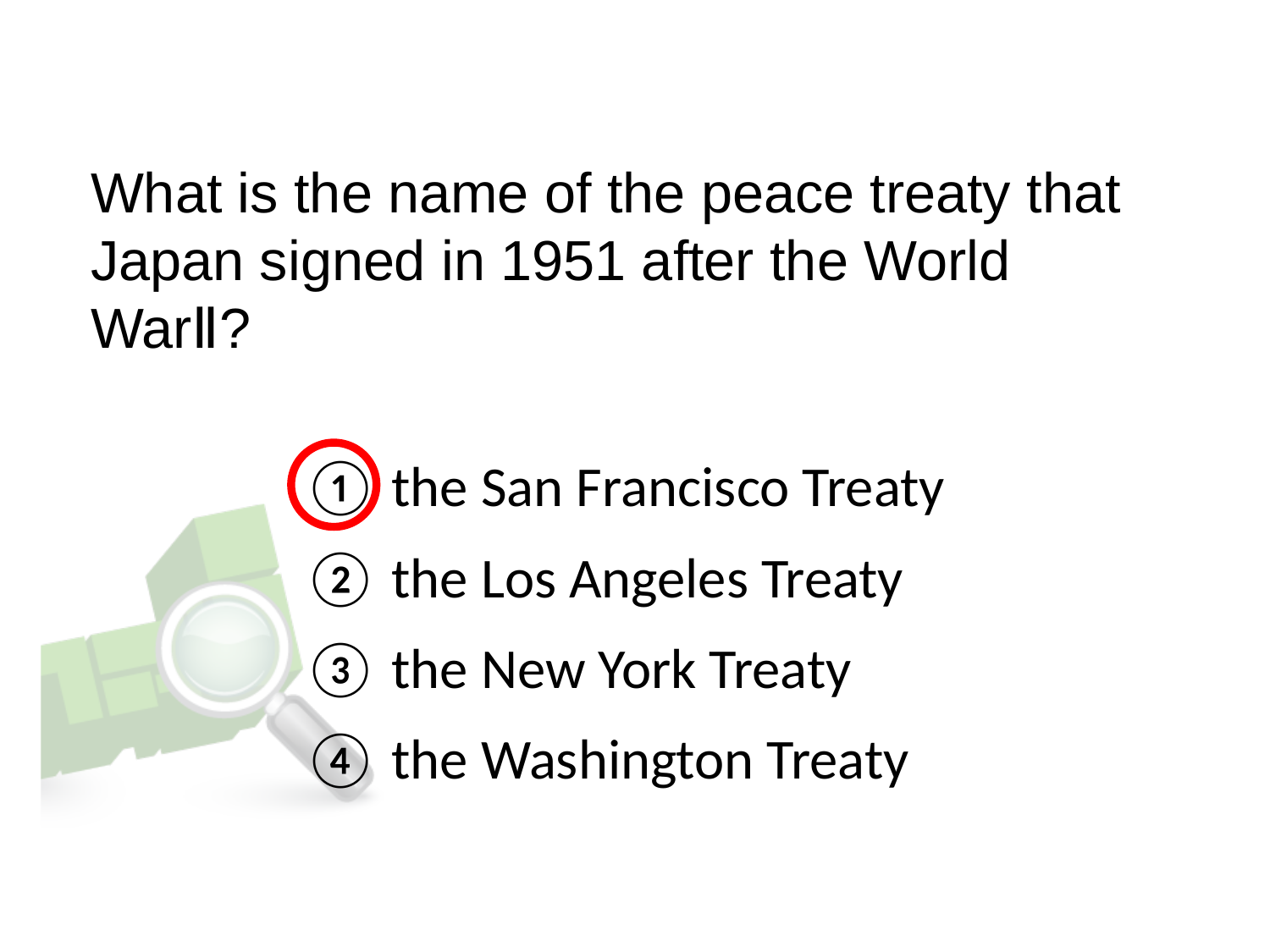

# What is the name of the peace treaty that Japan signed in 1951 after the World WarⅡ?

① the San Francisco Treaty
② the Los Angeles Treaty
③ the New York Treaty
④ the Washington Treaty